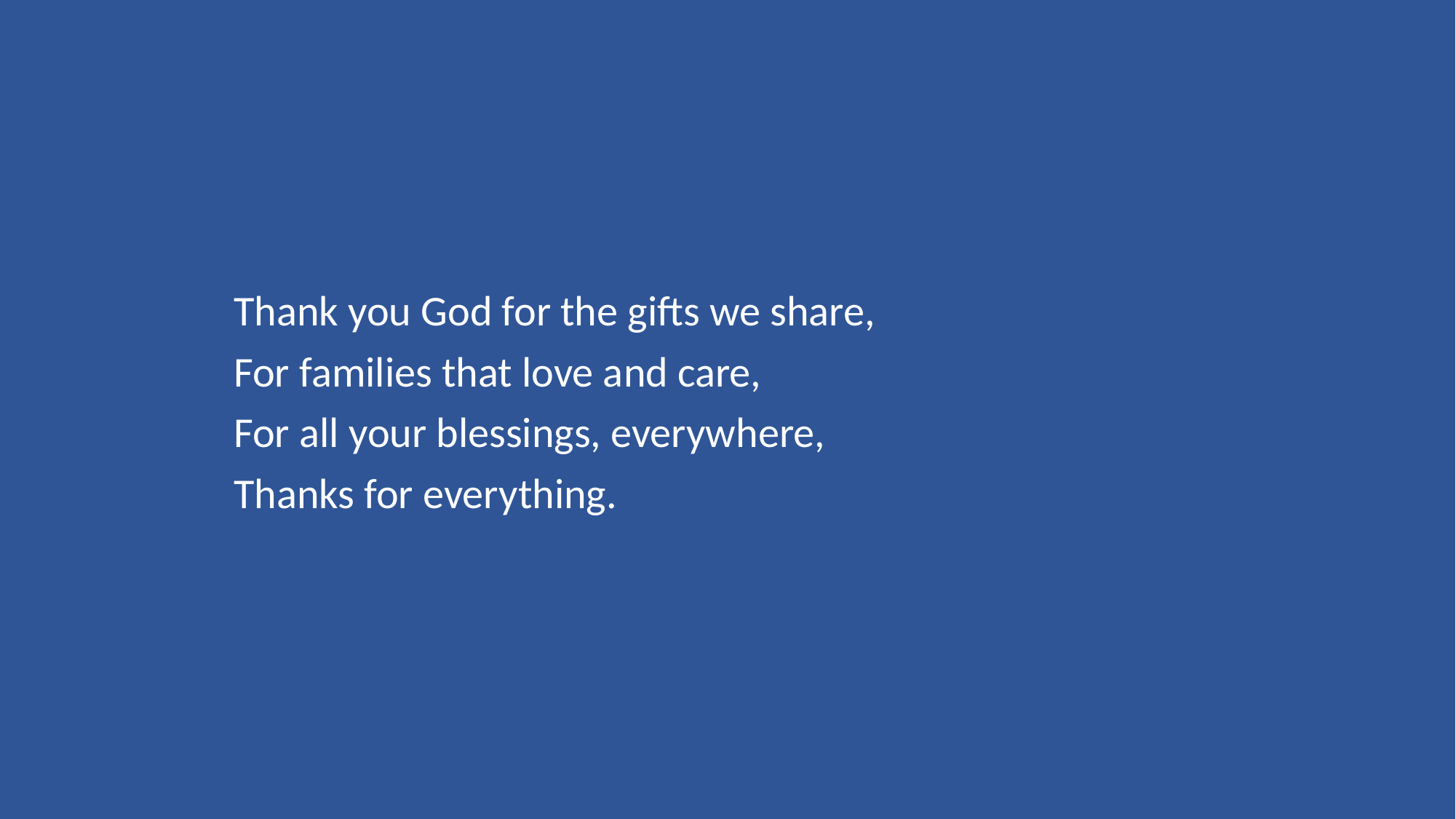

Thank you God for the gifts we share,
For families that love and care,
For all your blessings, everywhere,
Thanks for everything.